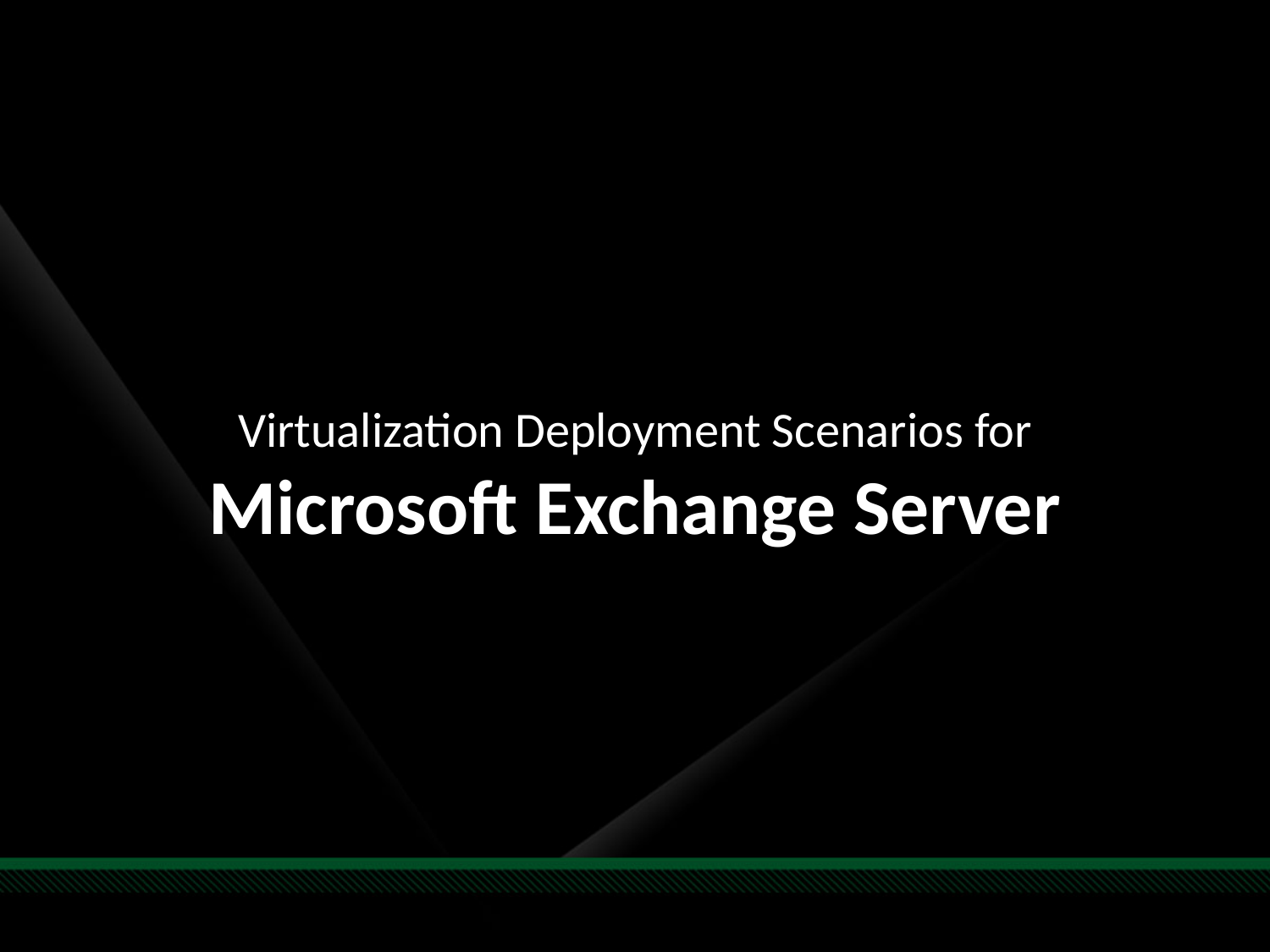

Virtualization Deployment Scenarios for
Microsoft Exchange Server